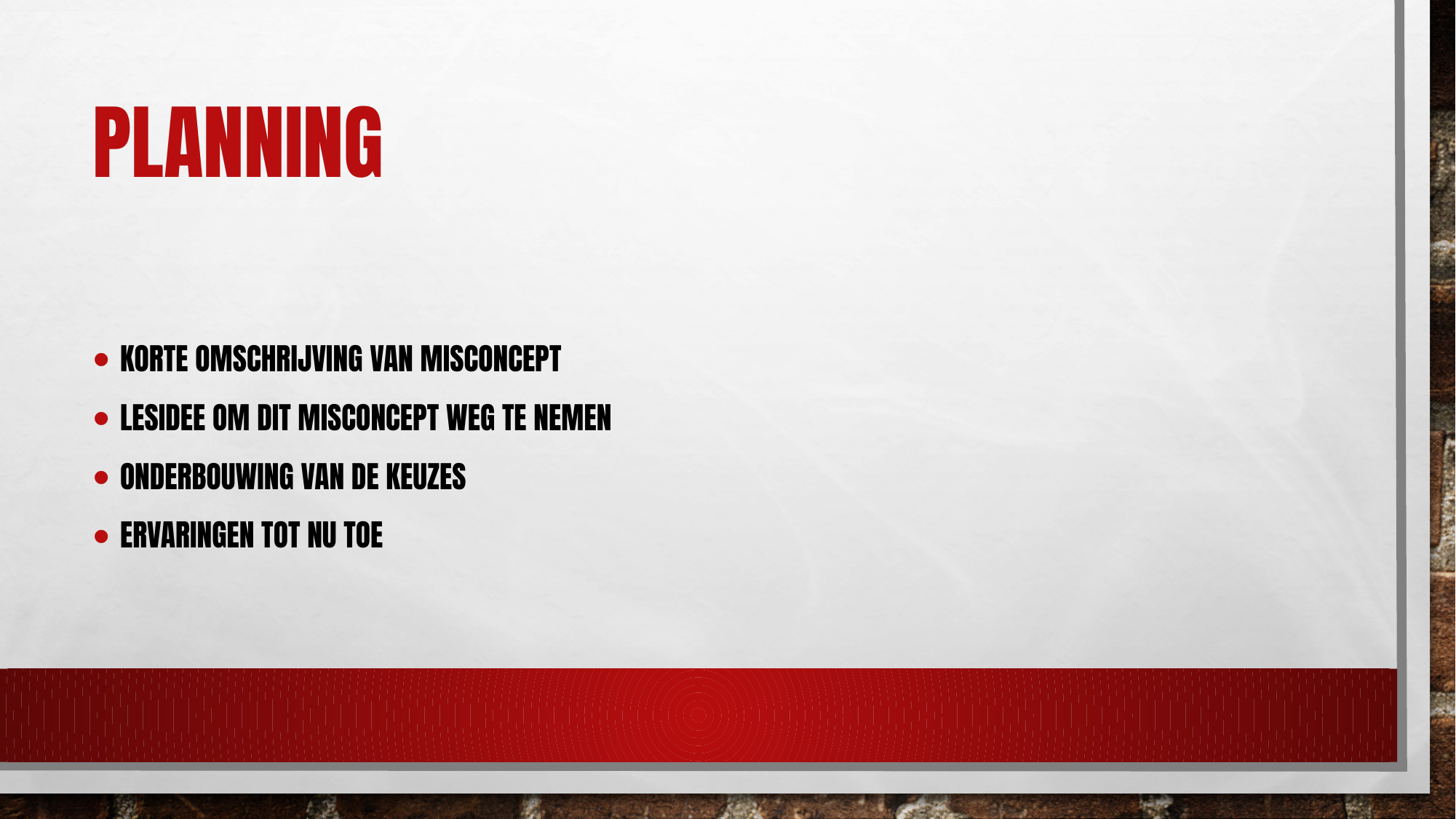

# Planning
Korte omschrijving van misconcept
lesidee om dit misconcept weg te nemen
Onderbouwing van de keuzes
Ervaringen tot nu toe